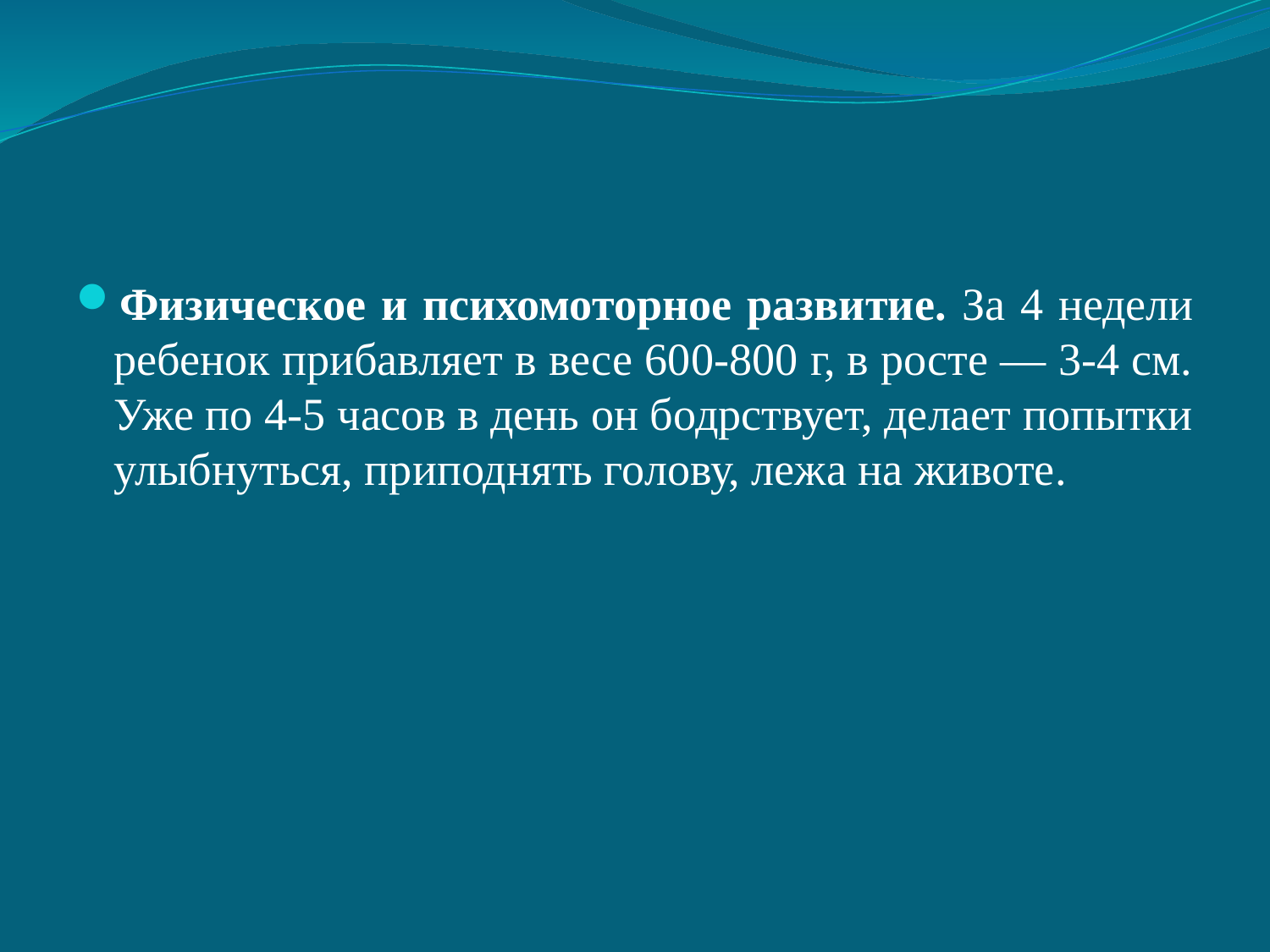

#
Физическое и психомоторное развитие. За 4 недели ребенок прибавляет в весе 600-800 г, в росте — 3-4 см. Уже по 4-5 часов в день он бодрствует, делает попытки улыбнуться, приподнять голову, лежа на животе.